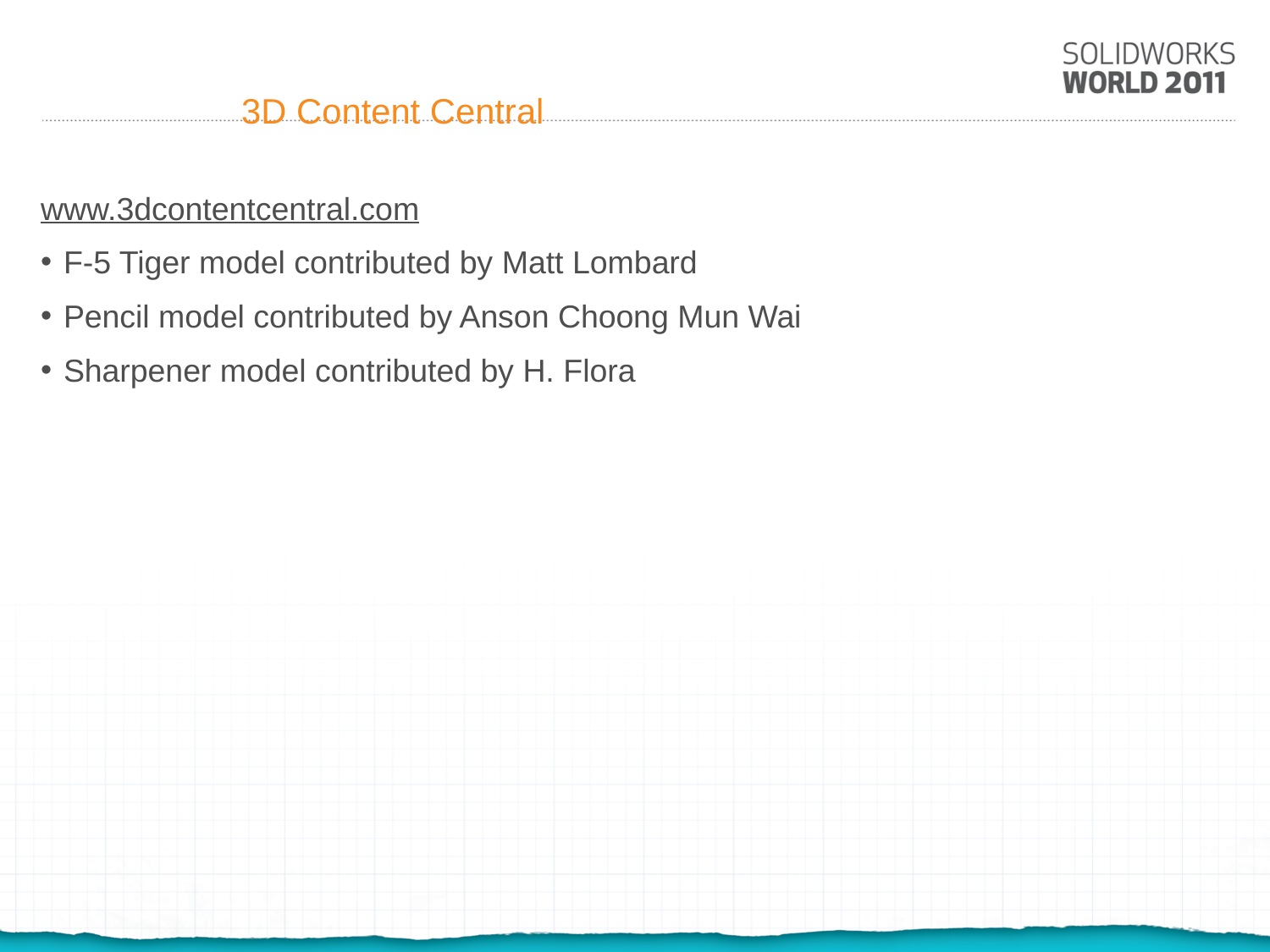

# 3D Content Central
www.3dcontentcentral.com
F-5 Tiger model contributed by Matt Lombard
Pencil model contributed by Anson Choong Mun Wai
Sharpener model contributed by H. Flora